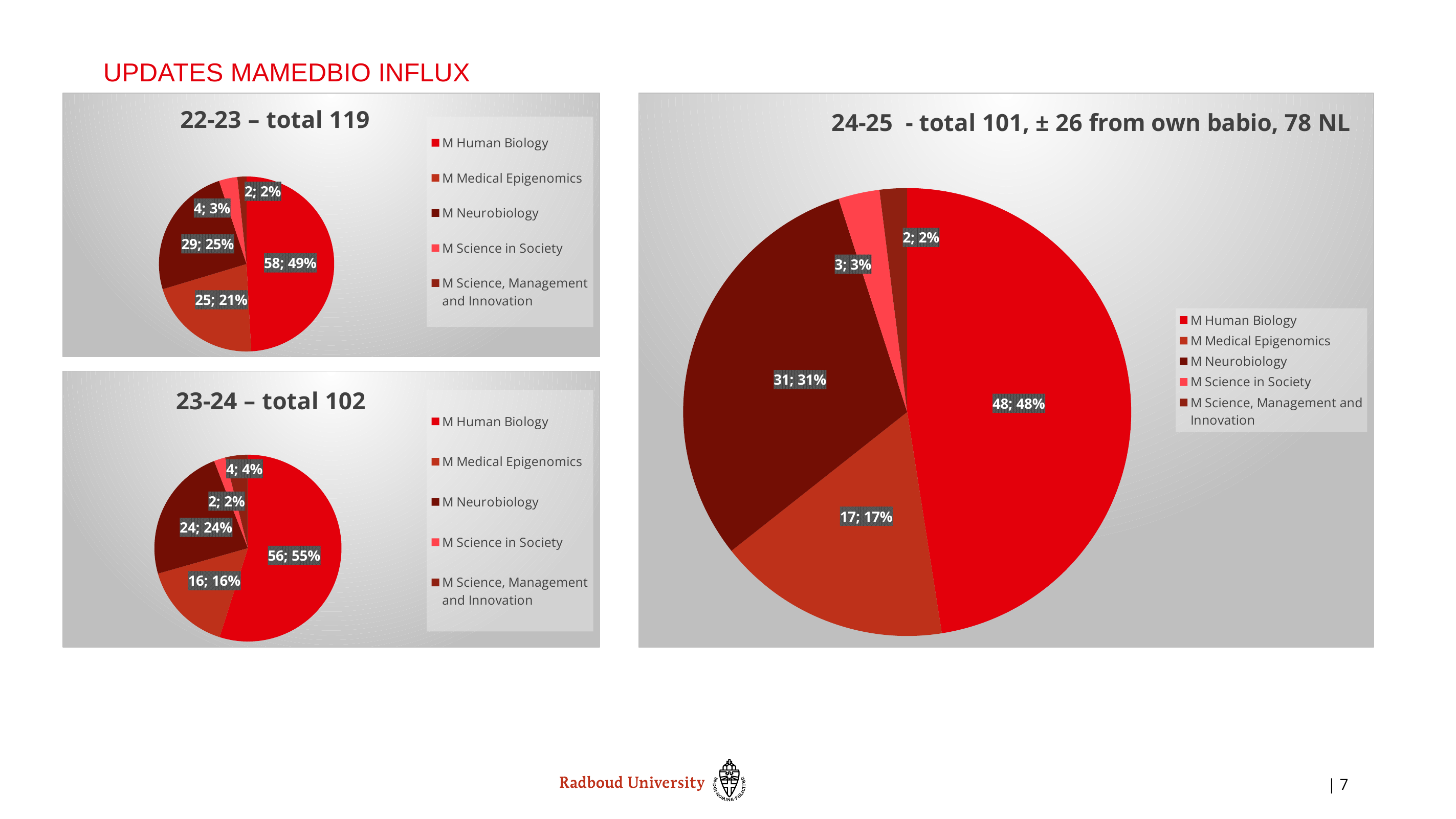

# Updates mamedbio influx

### Chart: 22-23 – total 119

| Category | 22-23 |
|---|---|
| M Human Biology | 58.0 |
| M Medical Epigenomics | 25.0 |
| M Neurobiology | 29.0 |
| M Science in Society | 4.0 |
| M Science, Management and Innovation | 2.0 |

### Chart: 24-25  - total 101, ± 26 from own babio, 78 NL

| Category | 24-25 |
|---|---|
| M Human Biology | 48.0 |
| M Medical Epigenomics | 17.0 |
| M Neurobiology | 31.0 |
| M Science in Society | 3.0 |
| M Science, Management and Innovation | 2.0 |

### Chart: 23-24 – total 102

| Category | 23-24 |
|---|---|
| M Human Biology | 56.0 |
| M Medical Epigenomics | 16.0 |
| M Neurobiology | 24.0 |
| M Science in Society | 2.0 |
| M Science, Management and Innovation | 4.0 |
| 7